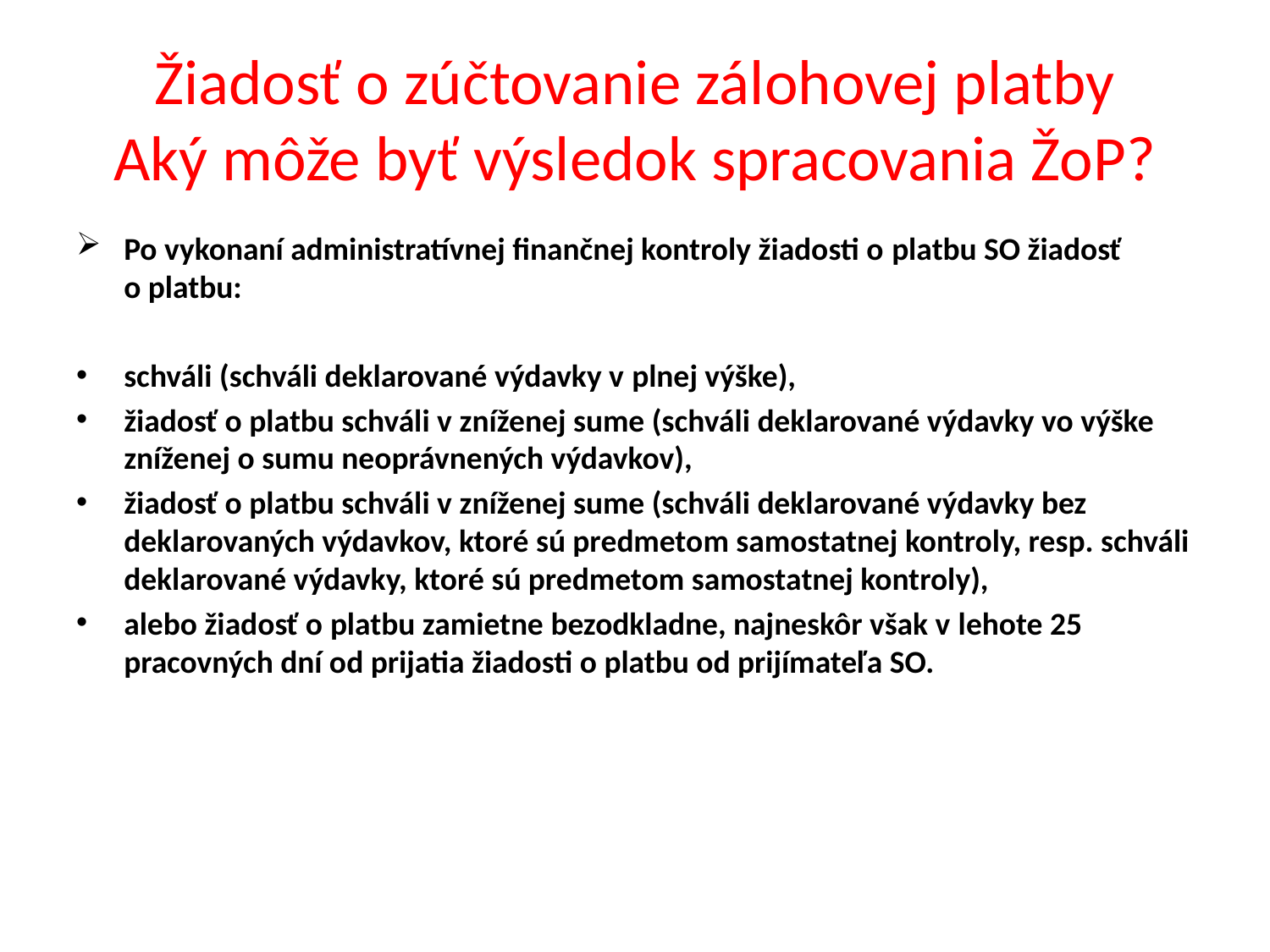

# Žiadosť o zúčtovanie zálohovej platby Aký môže byť výsledok spracovania ŽoP?
Po vykonaní administratívnej finančnej kontroly žiadosti o platbu SO žiadosť o platbu:

schváli (schváli deklarované výdavky v plnej výške),
žiadosť o platbu schváli v zníženej sume (schváli deklarované výdavky vo výške zníženej o sumu neoprávnených výdavkov),
žiadosť o platbu schváli v zníženej sume (schváli deklarované výdavky bez deklarovaných výdavkov, ktoré sú predmetom samostatnej kontroly, resp. schváli deklarované výdavky, ktoré sú predmetom samostatnej kontroly),
alebo žiadosť o platbu zamietne bezodkladne, najneskôr však v lehote 25 pracovných dní od prijatia žiadosti o platbu od prijímateľa SO.